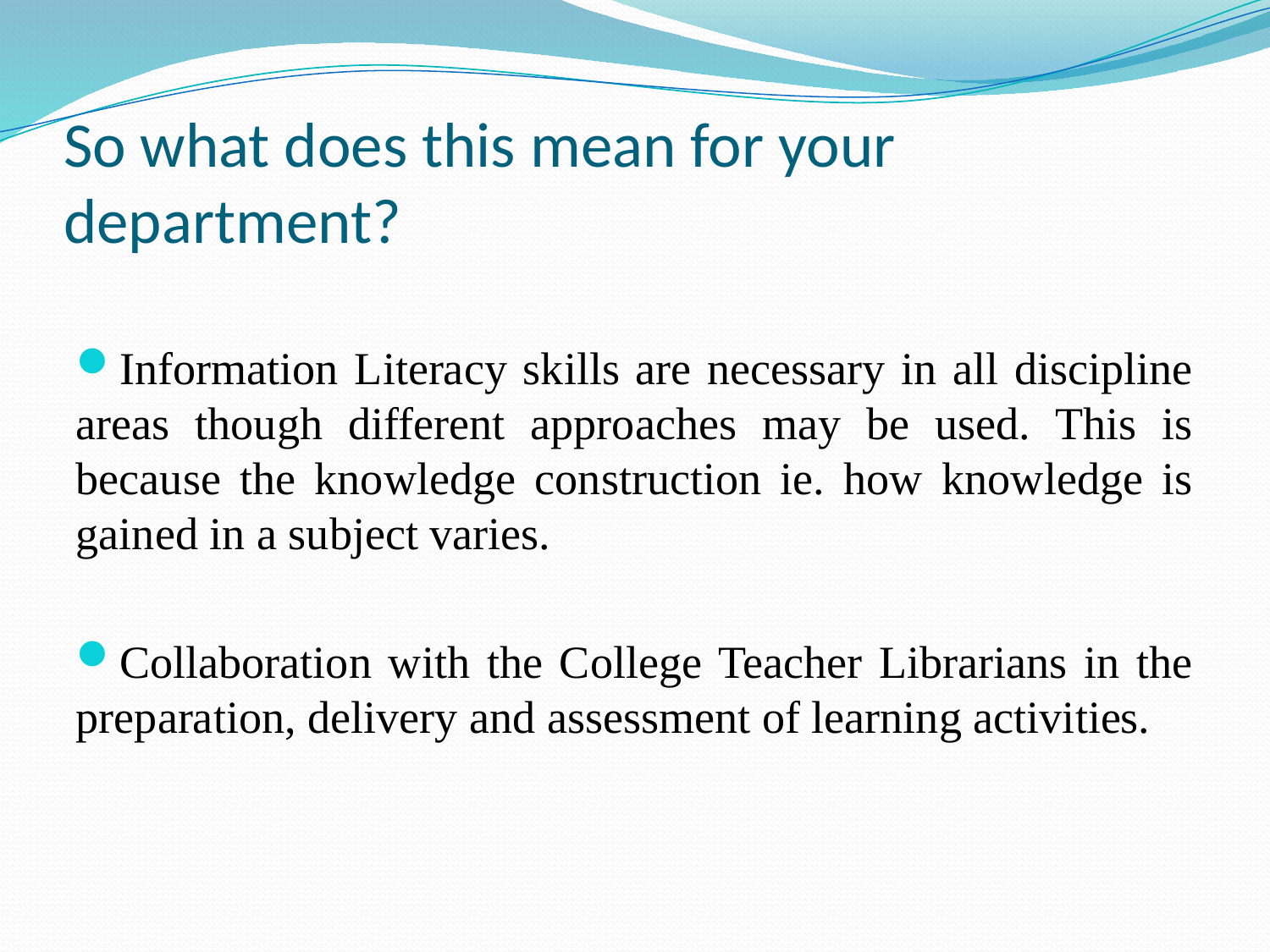

# So what does this mean for your department?

Information Literacy skills are necessary in all discipline areas though different approaches may be used. This is because the knowledge construction ie. how knowledge is gained in a subject varies.

Collaboration with the College Teacher Librarians in the preparation, delivery and assessment of learning activities.